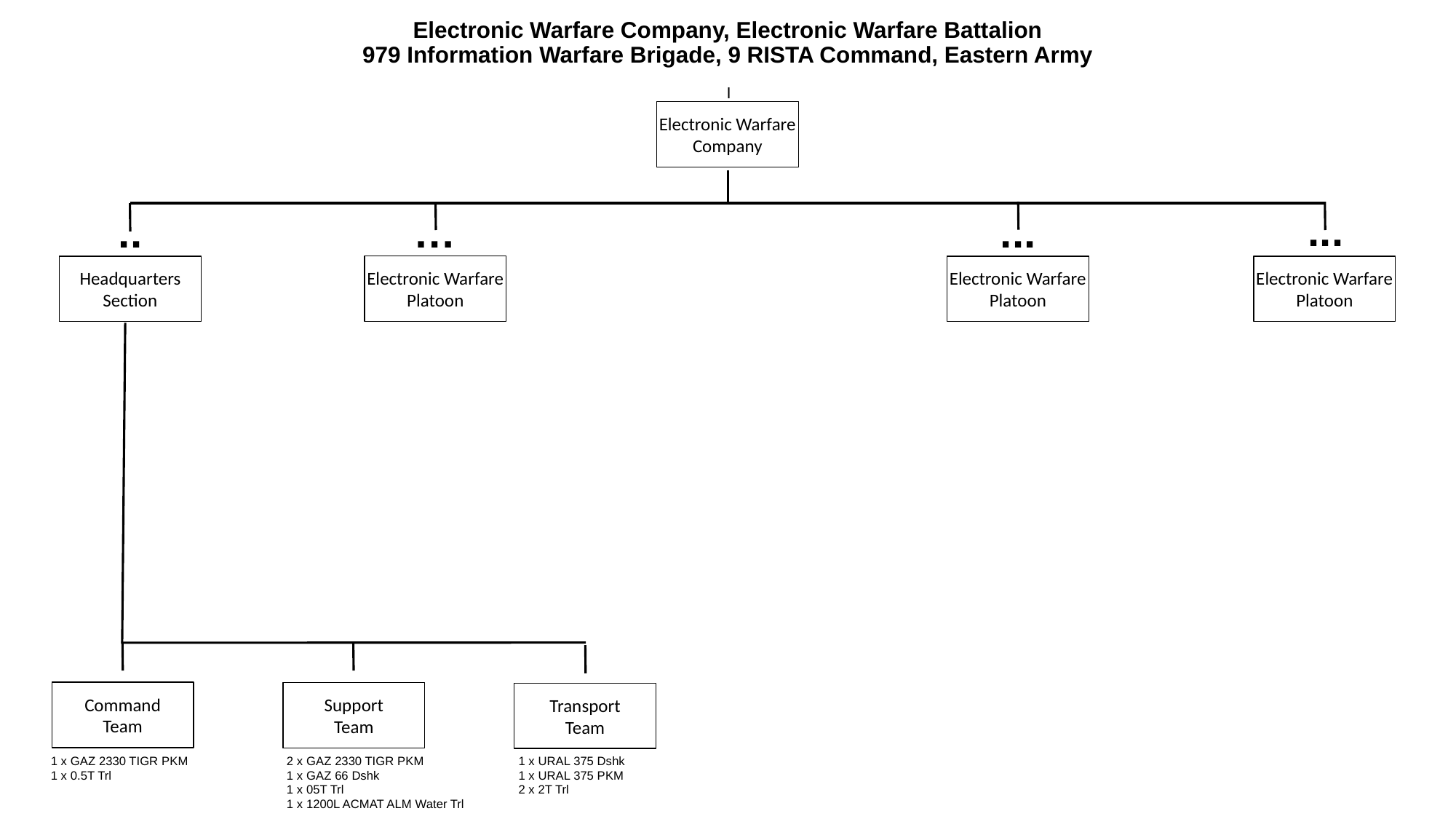

# Electronic Warfare Company, Electronic Warfare Battalion 979 Information Warfare Brigade, 9 RISTA Command, Eastern Army
I
Electronic Warfare Company
...
..
…
...
Electronic Warfare Platoon
Headquarters
Section
Electronic Warfare Platoon
Electronic Warfare Platoon
Command
Team
Support
Team
Transport
Team
1 x GAZ 2330 TIGR PKM
1 x 0.5T Trl
2 x GAZ 2330 TIGR PKM
1 x GAZ 66 Dshk
1 x 05T Trl
1 x 1200L ACMAT ALM Water Trl
1 x URAL 375 Dshk
1 x URAL 375 PKM
2 x 2T Trl